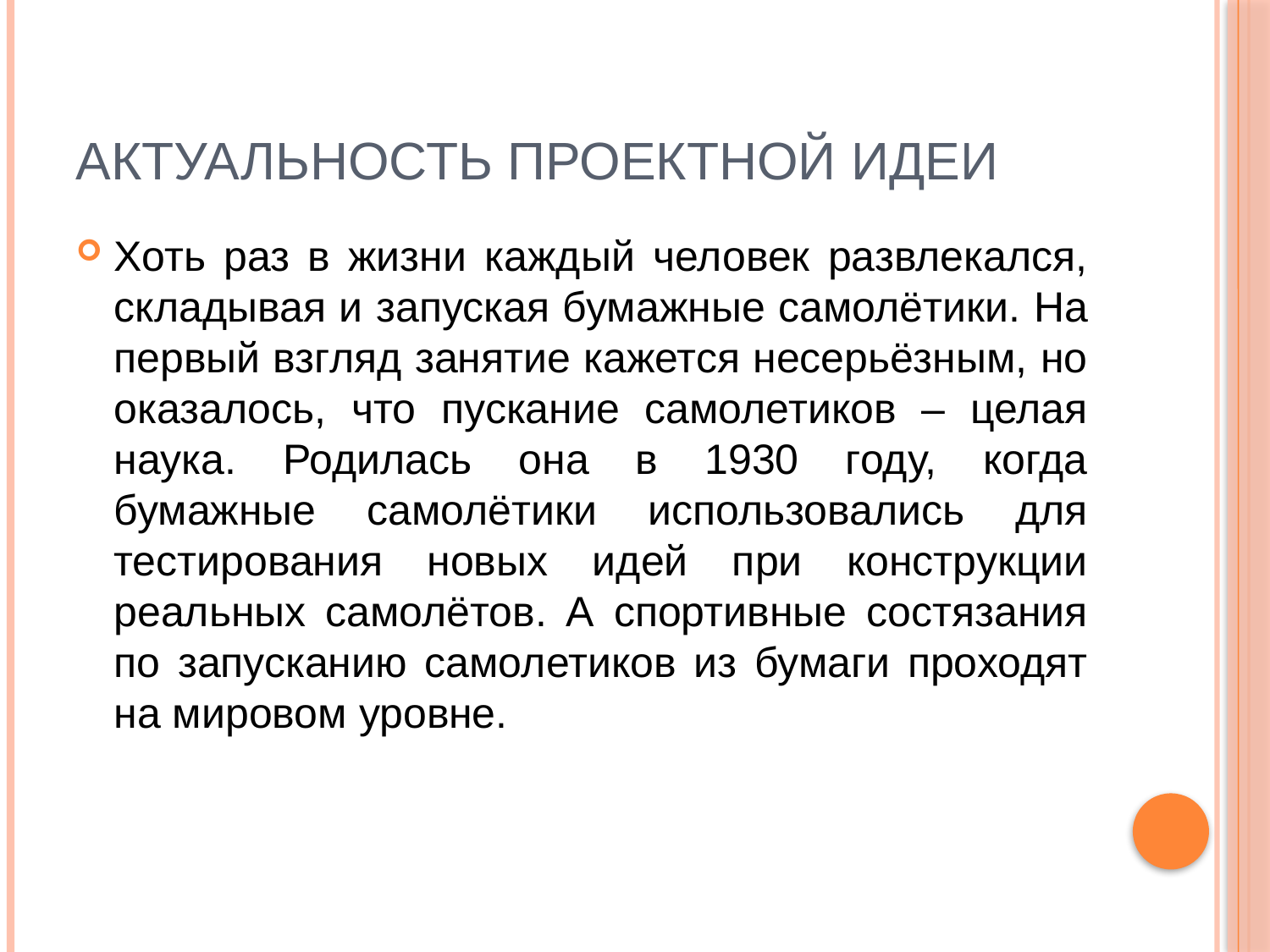

# Актуальность проектной идеи
Хоть раз в жизни каждый человек развлекался, складывая и запуская бумажные самолётики. На первый взгляд занятие кажется несерьёзным, но оказалось, что пускание самолетиков – целая наука. Родилась она в 1930 году, когда бумажные самолётики использовались для тестирования новых идей при конструкции реальных самолётов. А спортивные состязания по запусканию самолетиков из бумаги проходят на мировом уровне.